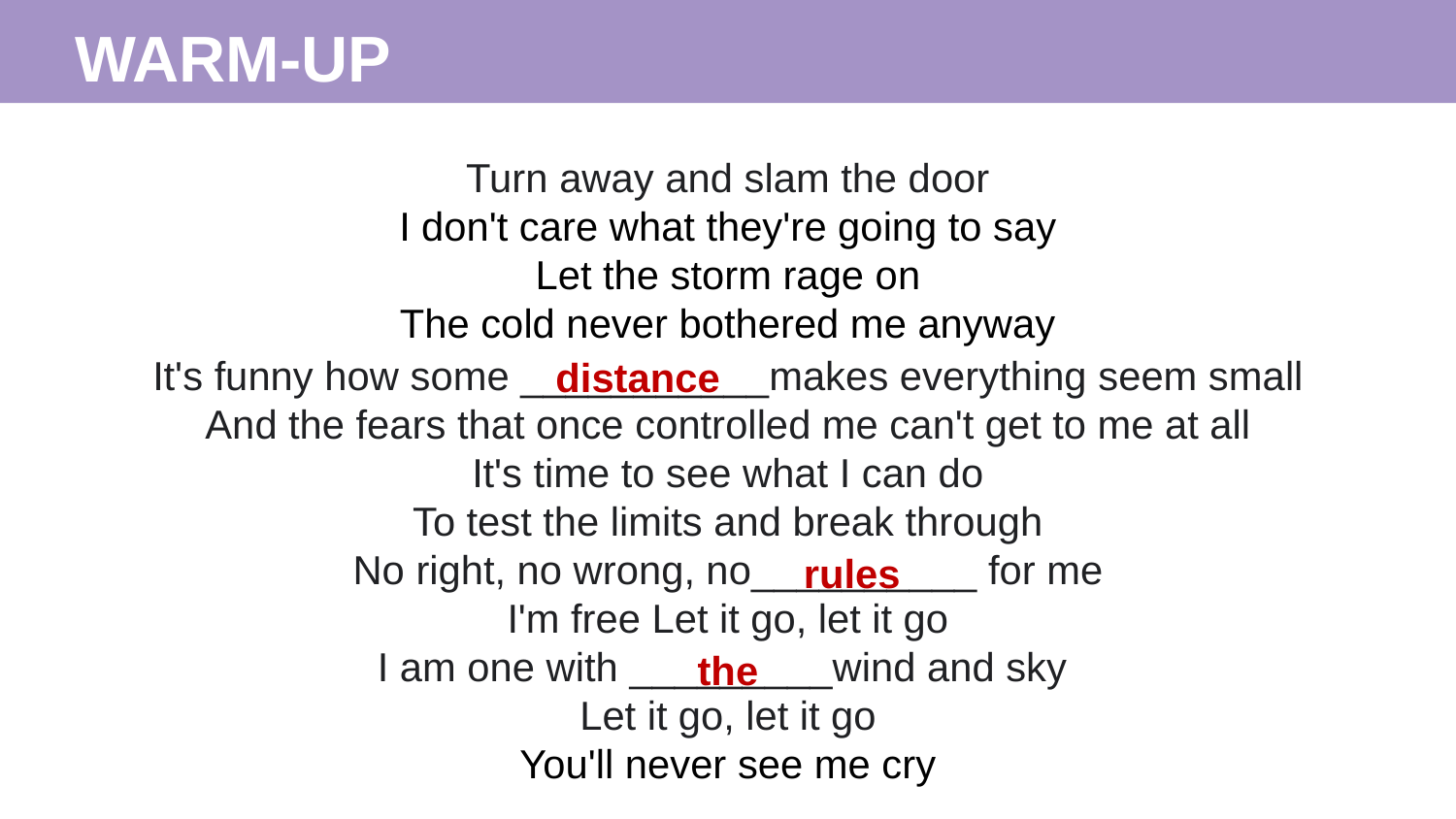

WARM-UP
Turn away and slam the door
I don't care what they're going to say
Let the storm rage on
The cold never bothered me anyway
It's funny how some ___________makes everything seem small
And the fears that once controlled me can't get to me at all
It's time to see what I can do
To test the limits and break through
No right, no wrong, no__________ for me
I'm free Let it go, let it go
I am one with _________wind and sky
Let it go, let it go
You'll never see me cry
distance
rules
the